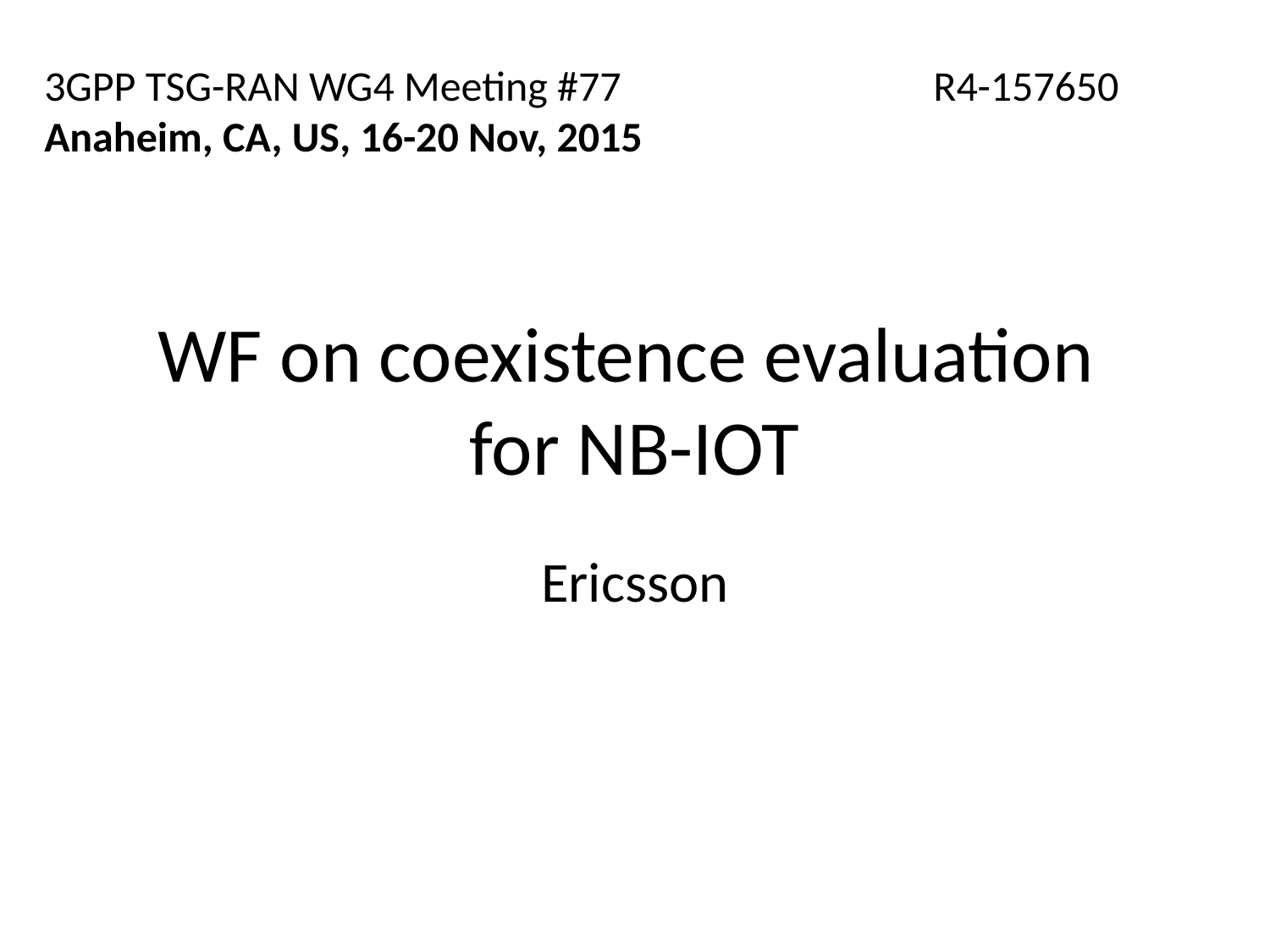

3GPP TSG-RAN WG4 Meeting #77			R4-157650
Anaheim, CA, US, 16-20 Nov, 2015
# WF on coexistence evaluation  for NB-IOT
Ericsson